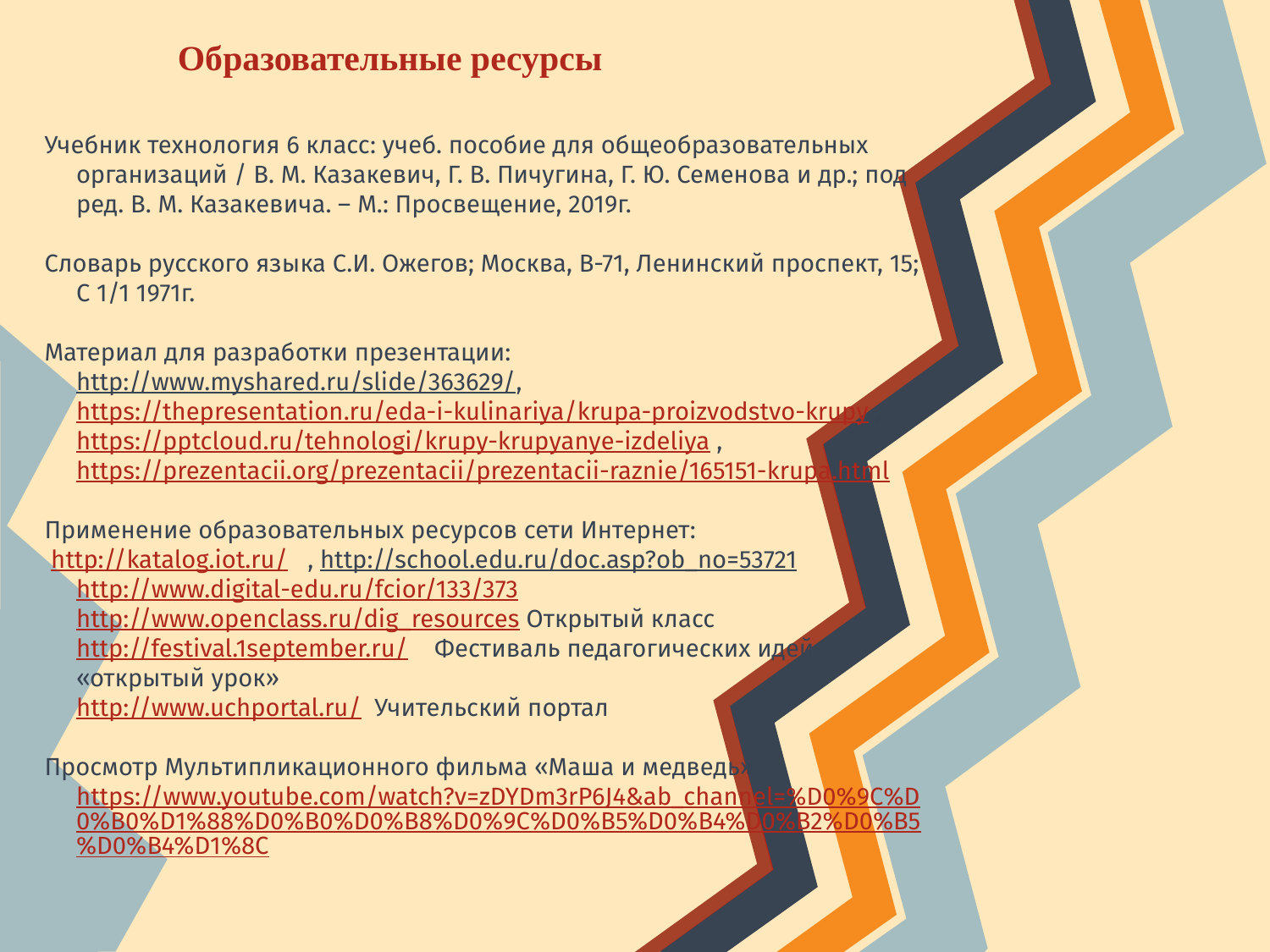

# Образовательные ресурсы
Учебник технология 6 класс: учеб. пособие для общеобразовательных организаций / В. М. Казакевич, Г. В. Пичугина, Г. Ю. Семенова и др.; под ред. В. М. Казакевича. – М.: Просвещение, 2019г.

Словарь русского языка С.И. Ожегов; Москва, В-71, Ленинский проспект, 15; С 1/1 1971г.

Материал для разработки презентации:  http://www.myshared.ru/slide/363629/, https://thepresentation.ru/eda-i-kulinariya/krupa-proizvodstvo-krupy , https://pptcloud.ru/tehnologi/krupy-krupyanye-izdeliya , https://prezentacii.org/prezentacii/prezentacii-raznie/165151-krupa.html

Применение образовательных ресурсов сети Интернет:
 http://katalog.iot.ru/   , http://school.edu.ru/doc.asp?ob_no=53721   http://www.digital-edu.ru/fcior/133/373
http://www.openclass.ru/dig_resources Открытый класс
http://festival.1september.ru/    Фестиваль педагогических идей «открытый урок»
http://www.uchportal.ru/  Учительский портал

Просмотр Мультипликационного фильма «Маша и медведь» https://www.youtube.com/watch?v=zDYDm3rP6J4&ab_channel=%D0%9C%D0%B0%D1%88%D0%B0%D0%B8%D0%9C%D0%B5%D0%B4%D0%B2%D0%B5%D0%B4%D1%8C